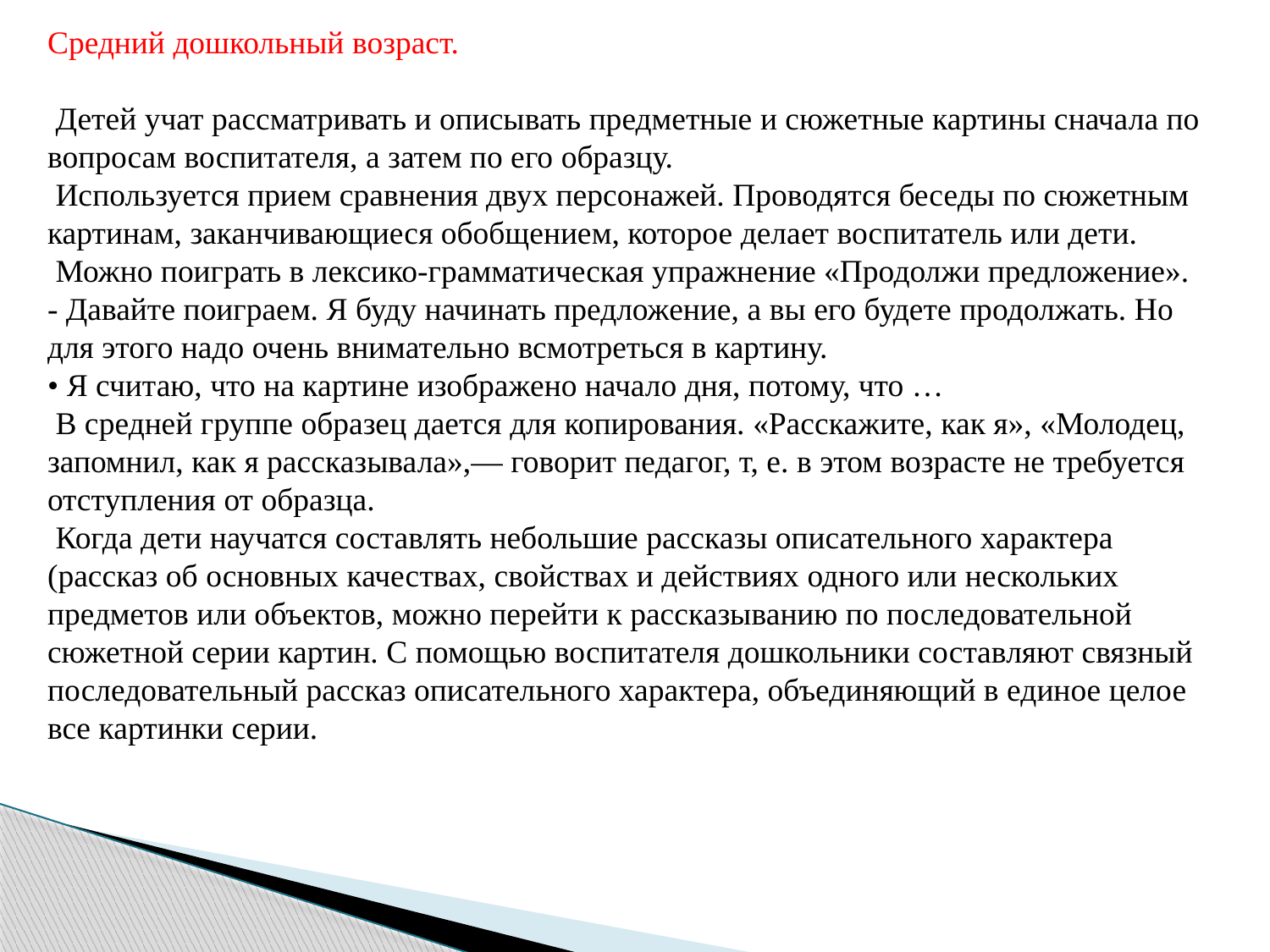

Средний дошкольный возраст.

 Детей учат рассматривать и описывать предметные и сюжетные картины сначала по вопросам воспитателя, а затем по его образцу.
 Используется прием сравнения двух персонажей. Проводятся беседы по сюжетным картинам, заканчивающиеся обобщением, которое делает воспитатель или дети.
 Можно поиграть в лексико-грамматическая упражнение «Продолжи предложение».
- Давайте поиграем. Я буду начинать предложение, а вы его будете продолжать. Но для этого надо очень внимательно всмотреться в картину.
• Я считаю, что на картине изображено начало дня, потому, что …
 В средней группе образец дается для копирования. «Расскажите, как я», «Молодец, запомнил, как я рассказывала»,— говорит педагог, т, е. в этом возрасте не требуется отступления от образца.
 Когда дети научатся составлять небольшие рассказы описательного характера (рассказ об основных качествах, свойствах и действиях одного или нескольких предметов или объектов, можно перейти к рассказыванию по последовательной сюжетной серии картин. С помощью воспитателя дошкольники составляют связный последовательный рассказ описательного характера, объединяющий в единое целое все картинки серии.